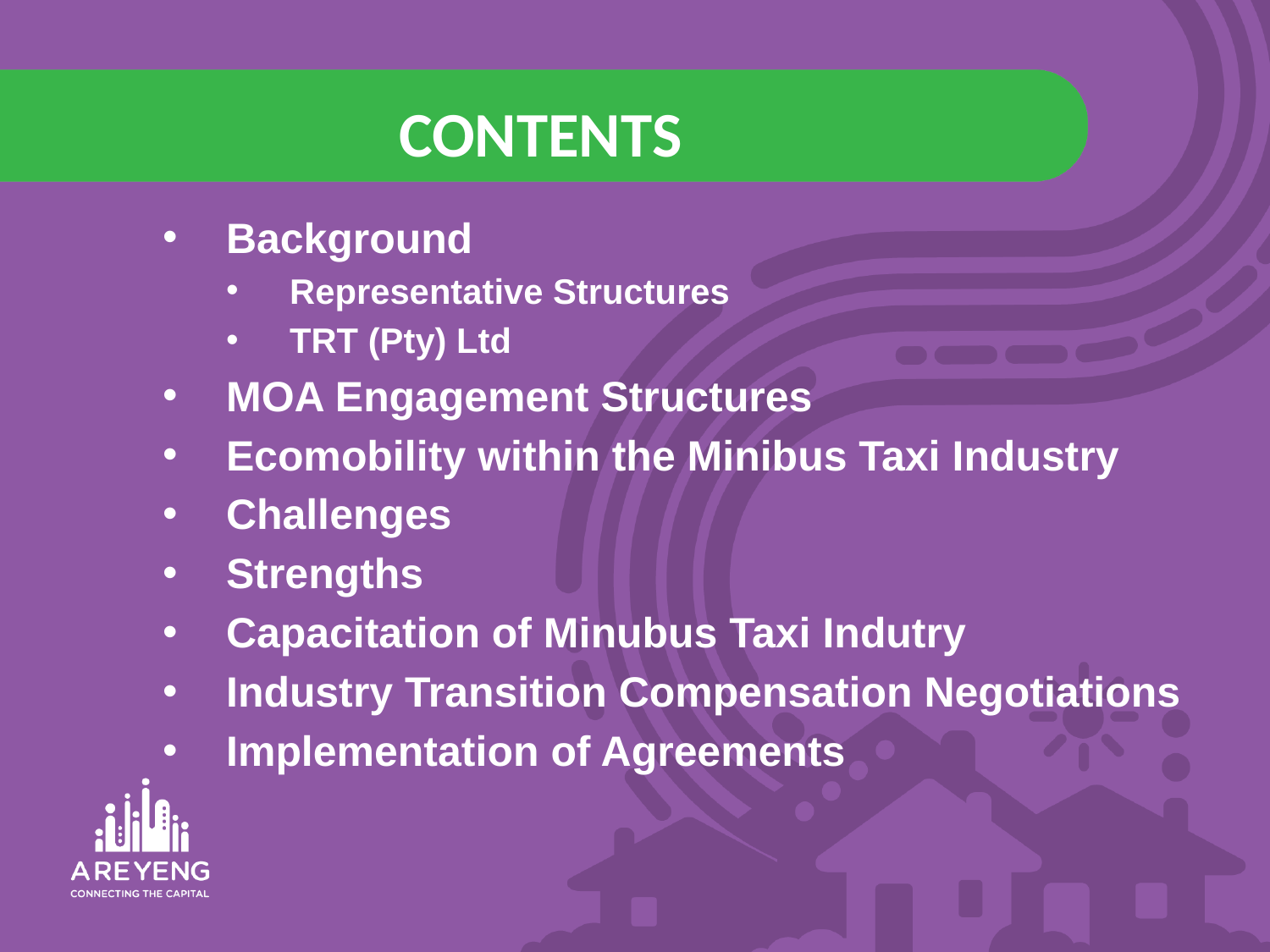

CONTENTS

Background
Representative Structures
TRT (Pty) Ltd
MOA Engagement Structures
Ecomobility within the Minibus Taxi Industry
Challenges
Strengths
Capacitation of Minubus Taxi Indutry
Industry Transition Compensation Negotiations
Implementation of Agreements